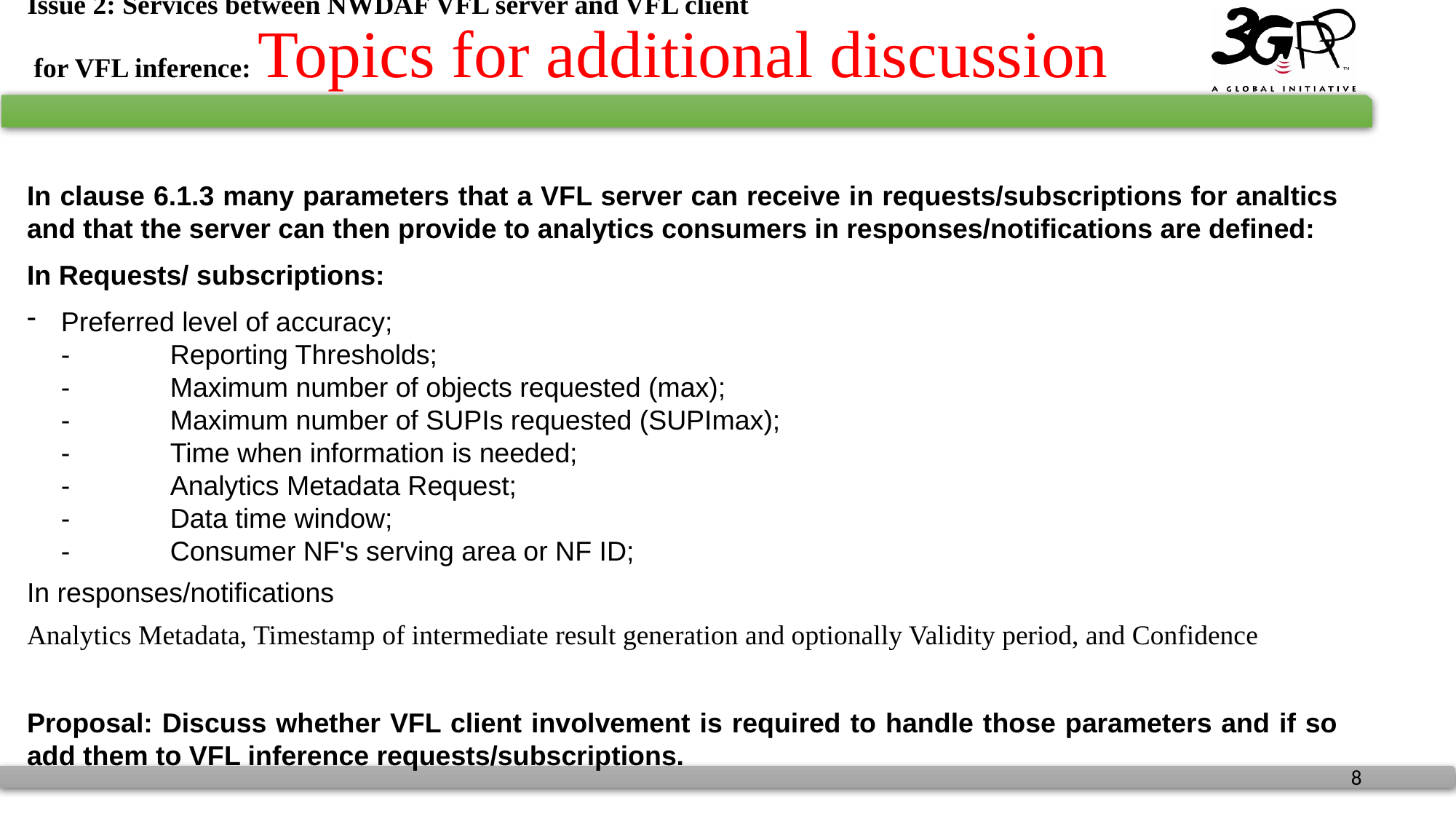

# Issue 2: Services between NWDAF VFL server and VFL client for VFL inference: Topics for additional discussion
In clause 6.1.3 many parameters that a VFL server can receive in requests/subscriptions for analtics and that the server can then provide to analytics consumers in responses/notifications are defined:
In Requests/ subscriptions:
Preferred level of accuracy;
-	Reporting Thresholds;
-	Maximum number of objects requested (max);
-	Maximum number of SUPIs requested (SUPImax);
-	Time when information is needed;
-	Analytics Metadata Request;
-	Data time window;
-	Consumer NF's serving area or NF ID;
In responses/notifications
Analytics Metadata, Timestamp of intermediate result generation and optionally Validity period, and Confidence

Proposal: Discuss whether VFL client involvement is required to handle those parameters and if so add them to VFL inference requests/subscriptions.